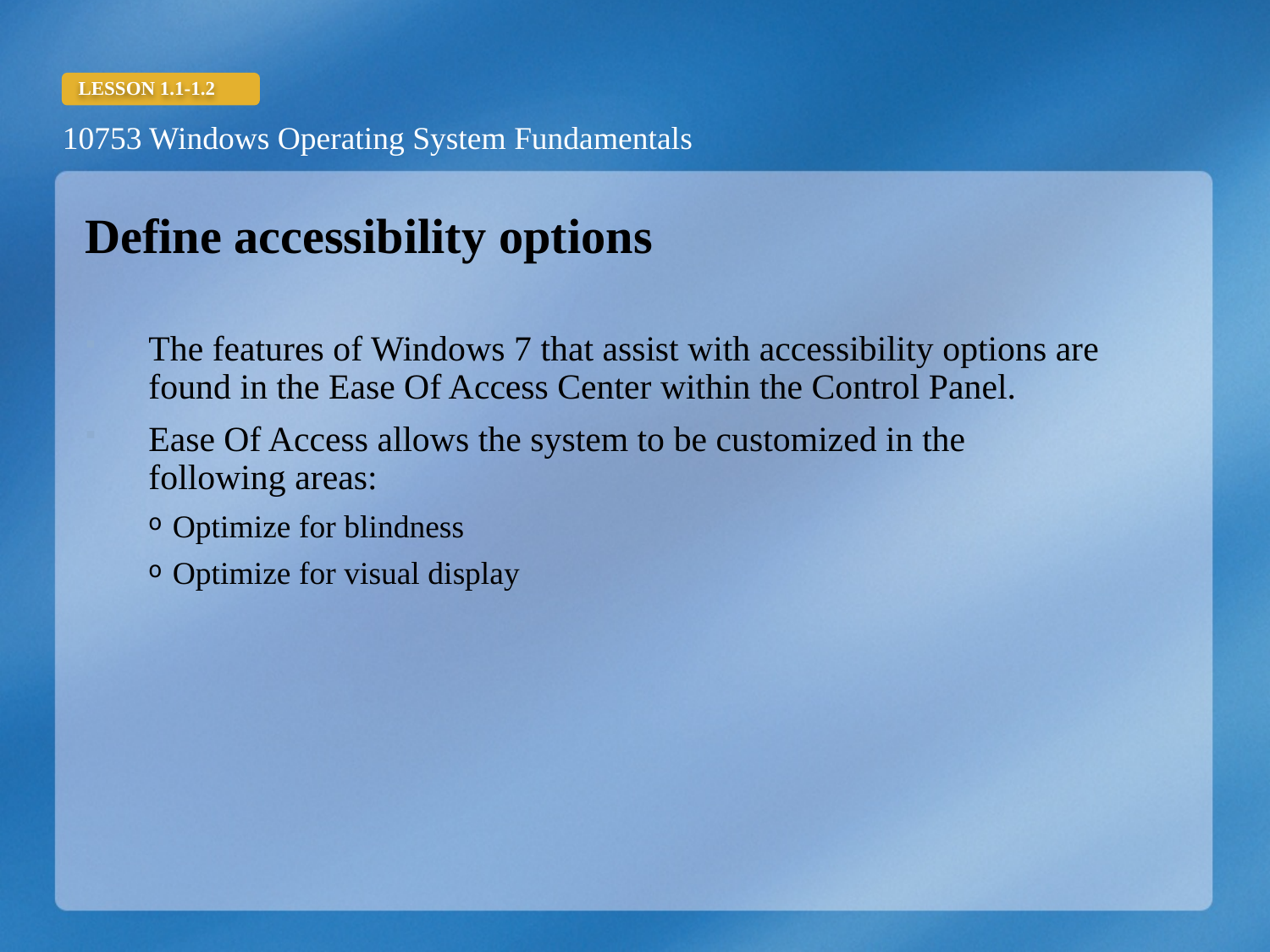

Define accessibility options

The features of Windows 7 that assist with accessibility options are found in the Ease Of Access Center within the Control Panel.
Ease Of Access allows the system to be customized in the following areas:
Optimize for blindness
Optimize for visual display